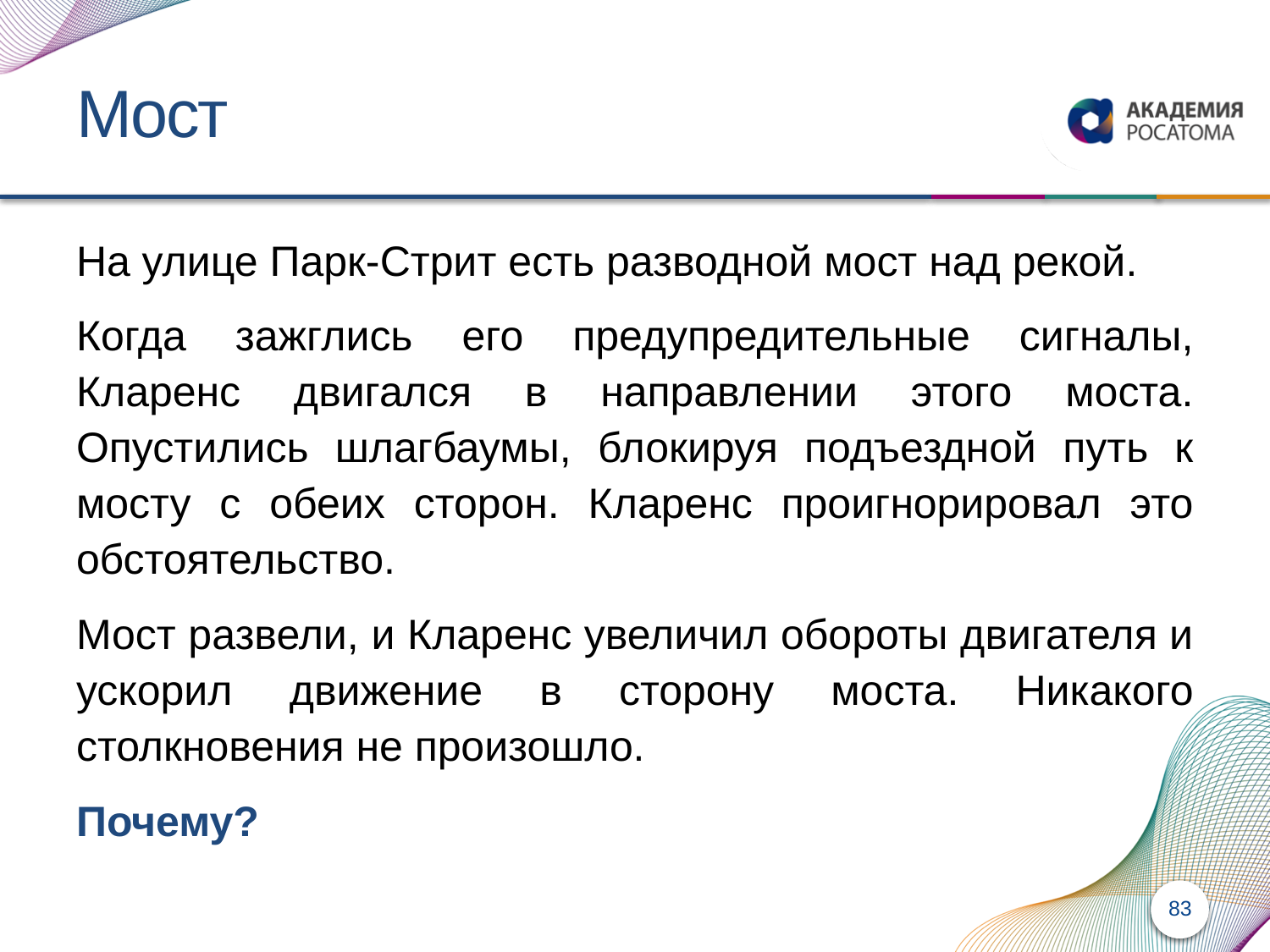

# Мост
На улице Парк-Стрит есть разводной мост над рекой.
Когда зажглись его предупредительные сигналы, Кларенс двигался в направлении этого моста. Опустились шлагбаумы, блокируя подъездной путь к мосту с обеих сторон. Кларенс проигнорировал это обстоятельство.
Мост развели, и Кларенс увеличил обороты двигателя и ускорил движение в сторону моста. Никакого столкновения не произошло.
Почему?
83